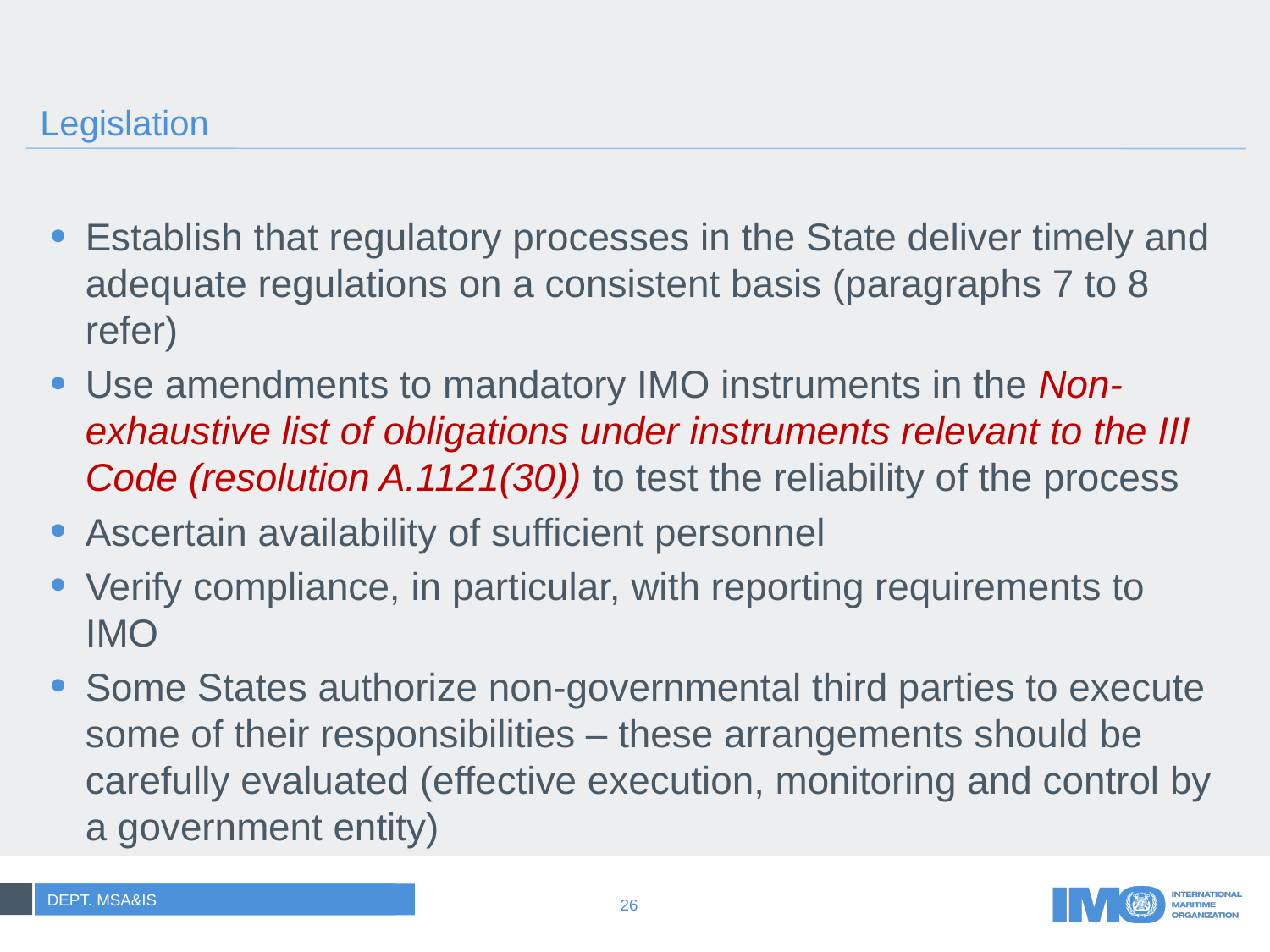

# Legislation
Establish that regulatory processes in the State deliver timely and adequate regulations on a consistent basis (paragraphs 7 to 8 refer)
Use amendments to mandatory IMO instruments in the Non-exhaustive list of obligations under instruments relevant to the III Code (resolution A.1121(30)) to test the reliability of the process
Ascertain availability of sufficient personnel
Verify compliance, in particular, with reporting requirements to IMO
Some States authorize non-governmental third parties to execute some of their responsibilities – these arrangements should be carefully evaluated (effective execution, monitoring and control by a government entity)